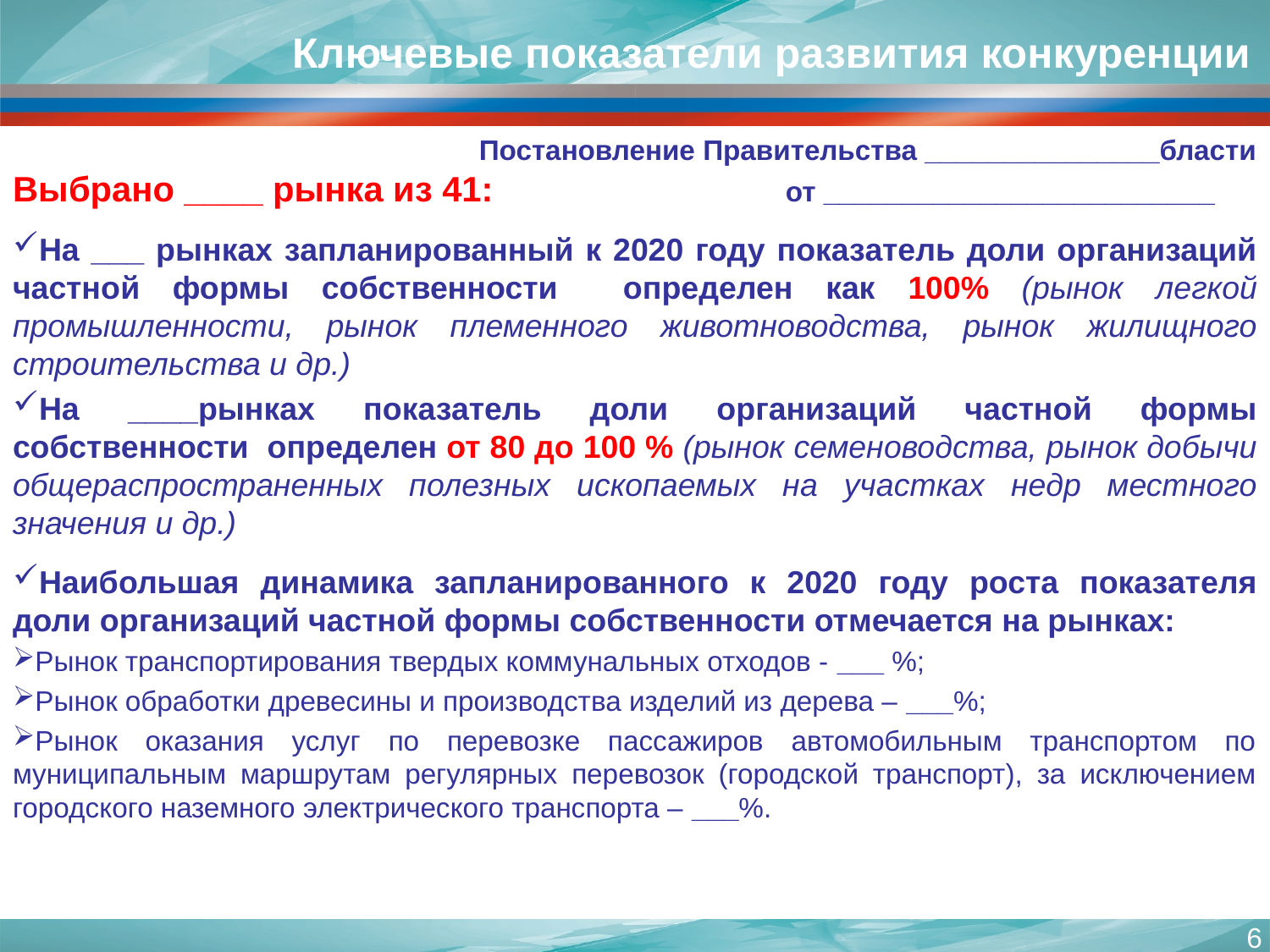

# Ключевые показатели развития конкуренции
Постановление Правительства _______________бласти
Выбрано ____ рынка из 41:                              от _________________________
На ___ рынках запланированный к 2020 году показатель доли организаций частной формы собственности  определен как 100% (рынок легкой промышленности, рынок племенного животноводства, рынок жилищного строительства и др.)
На ____рынках показатель доли организаций частной формы собственности  определен от 80 до 100 % (рынок семеноводства, рынок добычи общераспространенных полезных ископаемых на участках недр местного значения и др.)
Наибольшая динамика запланированного к 2020 году роста показателя доли организаций частной формы собственности отмечается на рынках:
Рынок транспортирования твердых коммунальных отходов - ___ %;
Рынок обработки древесины и производства изделий из дерева – ___%;
Рынок оказания услуг по перевозке пассажиров автомобильным транспортом по муниципальным маршрутам регулярных перевозок (городской транспорт), за исключением городского наземного электрического транспорта – ___%.

6